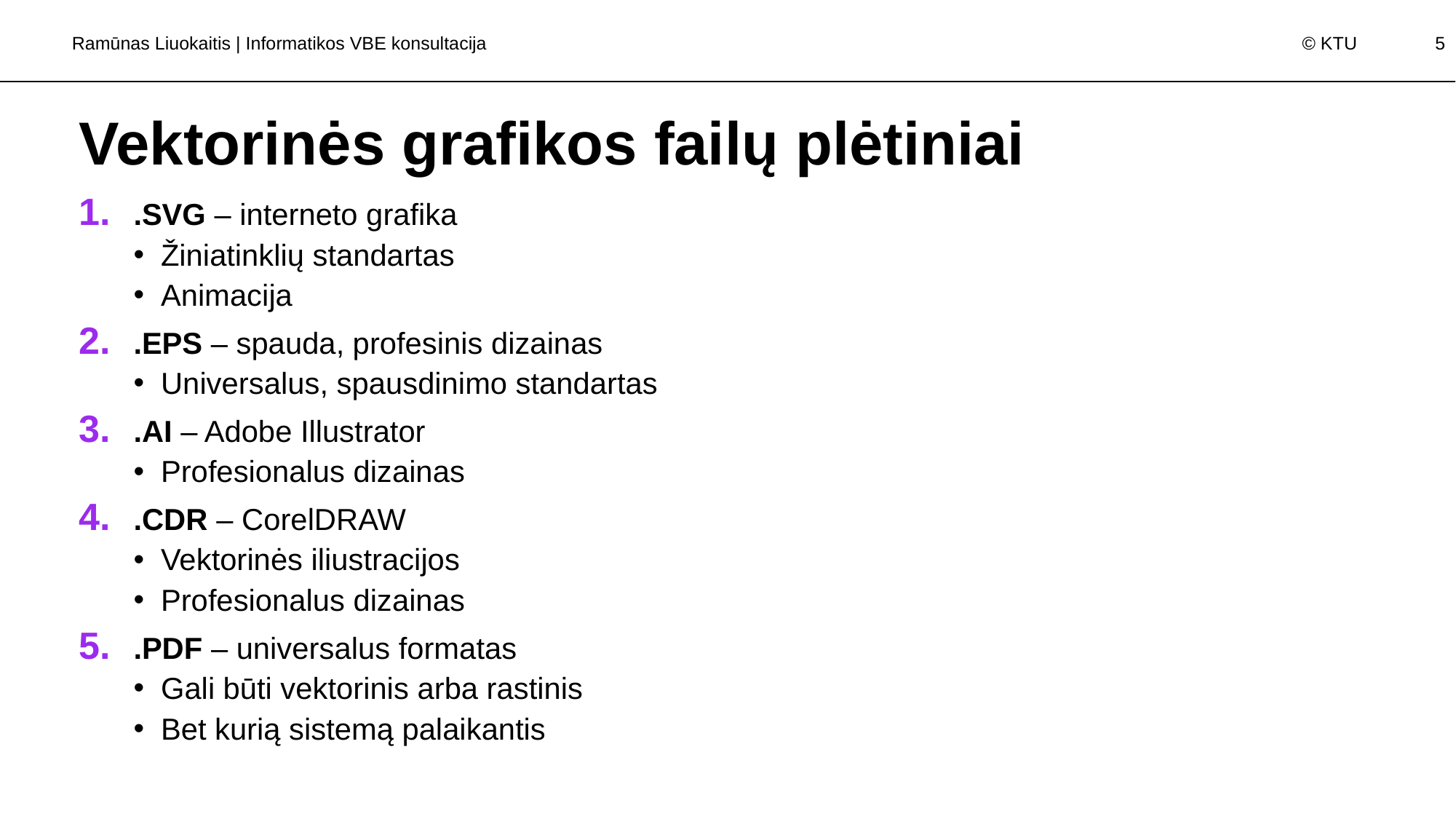

Ramūnas Liuokaitis | Informatikos VBE konsultacija
# Vektorinės grafikos failų plėtiniai
.SVG – interneto grafika
Žiniatinklių standartas
Animacija
.EPS – spauda, profesinis dizainas
Universalus, spausdinimo standartas
.AI – Adobe Illustrator
Profesionalus dizainas
.CDR – CorelDRAW
Vektorinės iliustracijos
Profesionalus dizainas
.PDF – universalus formatas
Gali būti vektorinis arba rastinis
Bet kurią sistemą palaikantis